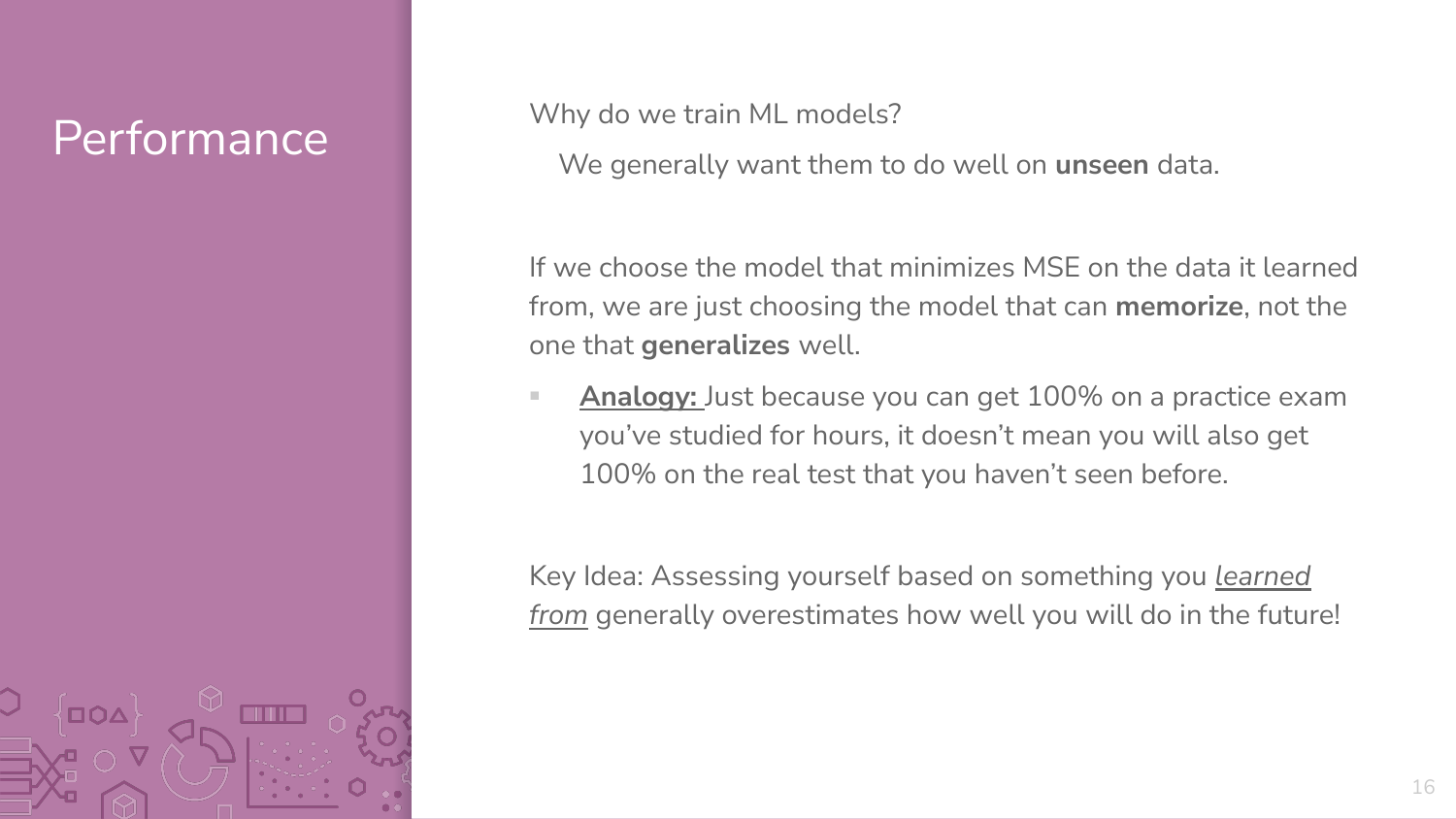

Why do we train ML models?
    We generally want them to do well on unseen data.

If we choose the model that minimizes MSE on the data it learned from, we are just choosing the model that can memorize, not the one that generalizes well.
Analogy: Just because you can get 100% on a practice exam you’ve studied for hours, it doesn’t mean you will also get 100% on the real test that you haven’t seen before.

Key Idea: Assessing yourself based on something you learned from generally overestimates how well you will do in the future!
# Performance
16